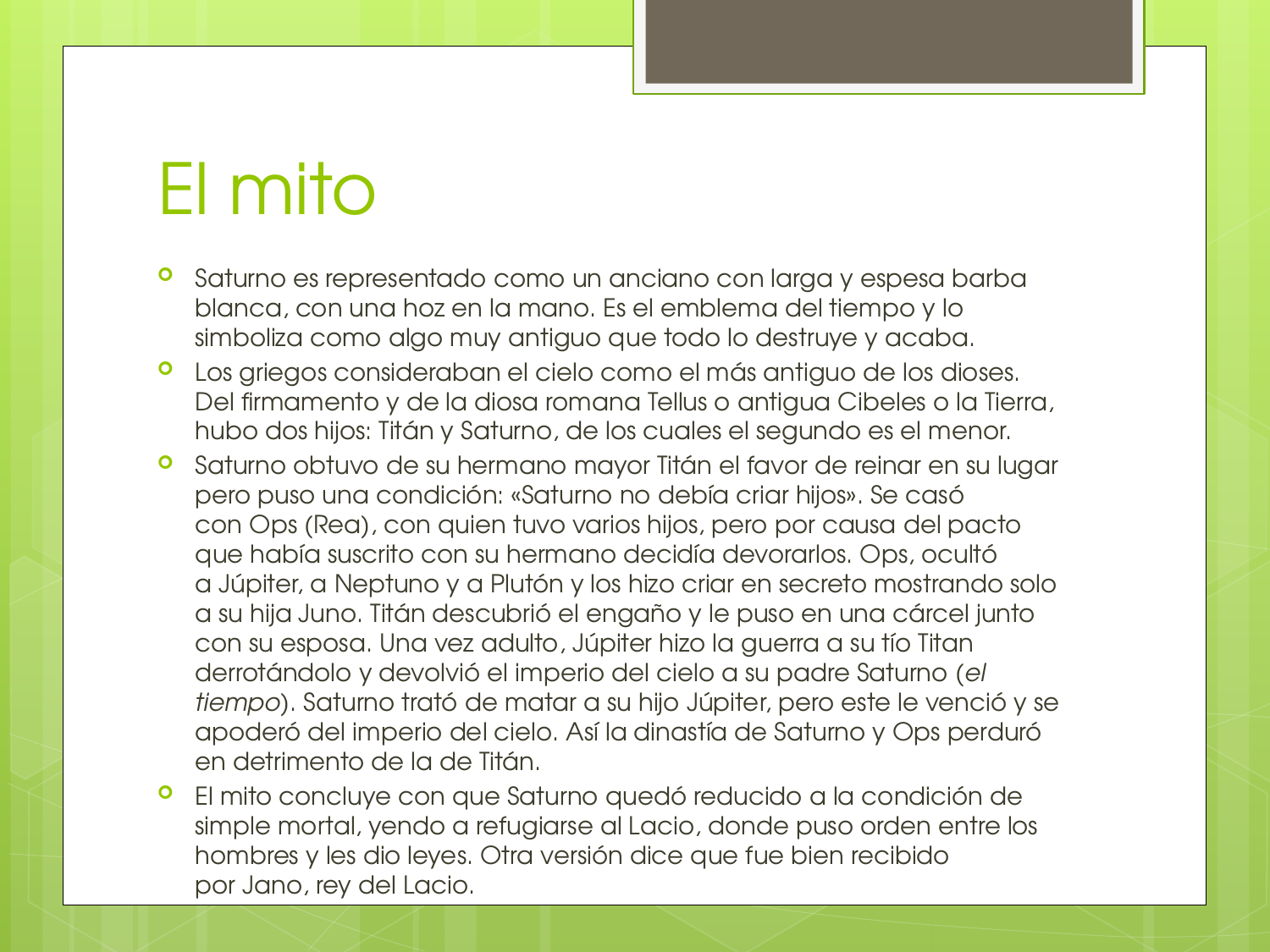

# El mito
Saturno es representado como un anciano con larga y espesa barba blanca, con una hoz en la mano. Es el emblema del tiempo y lo simboliza como algo muy antiguo que todo lo destruye y acaba.
Los griegos consideraban el cielo como el más antiguo de los dioses. Del firmamento y de la diosa romana Tellus o antigua Cibeles o la Tierra, hubo dos hijos: Titán y Saturno, de los cuales el segundo es el menor.
Saturno obtuvo de su hermano mayor Titán el favor de reinar en su lugar pero puso una condición: «Saturno no debía criar hijos». Se casó con Ops (Rea), con quien tuvo varios hijos, pero por causa del pacto que había suscrito con su hermano decidía devorarlos. Ops, ocultó a Júpiter, a Neptuno y a Plutón y los hizo criar en secreto mostrando solo a su hija Juno. Titán descubrió el engaño y le puso en una cárcel junto con su esposa. Una vez adulto, Júpiter hizo la guerra a su tío Titan derrotándolo y devolvió el imperio del cielo a su padre Saturno (el tiempo). Saturno trató de matar a su hijo Júpiter, pero este le venció y se apoderó del imperio del cielo. Así la dinastía de Saturno y Ops perduró en detrimento de la de Titán.
El mito concluye con que Saturno quedó reducido a la condición de simple mortal, yendo a refugiarse al Lacio, donde puso orden entre los hombres y les dio leyes. Otra versión dice que fue bien recibido por Jano, rey del Lacio.